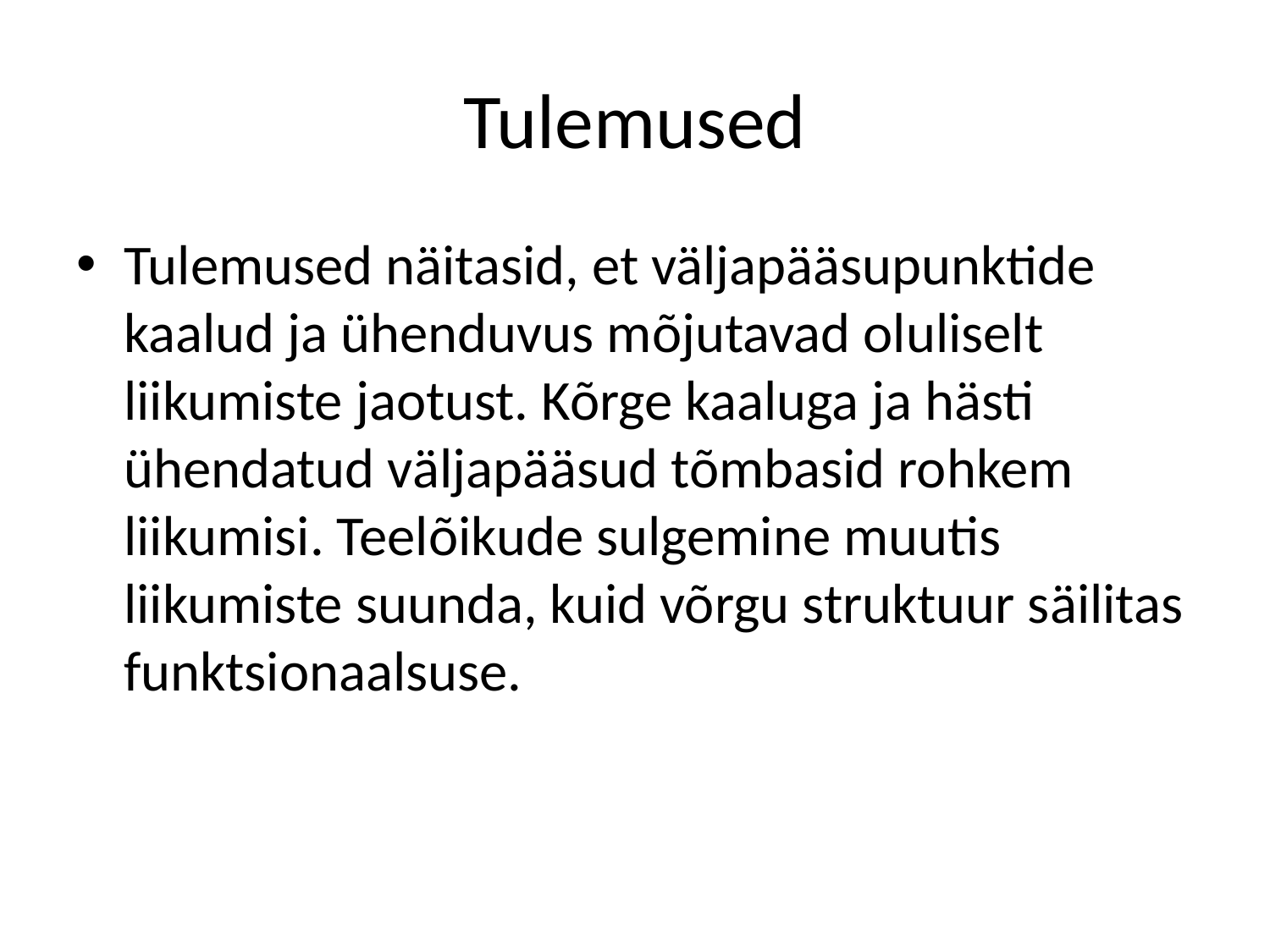

# Tulemused
Tulemused näitasid, et väljapääsupunktide kaalud ja ühenduvus mõjutavad oluliselt liikumiste jaotust. Kõrge kaaluga ja hästi ühendatud väljapääsud tõmbasid rohkem liikumisi. Teelõikude sulgemine muutis liikumiste suunda, kuid võrgu struktuur säilitas funktsionaalsuse.